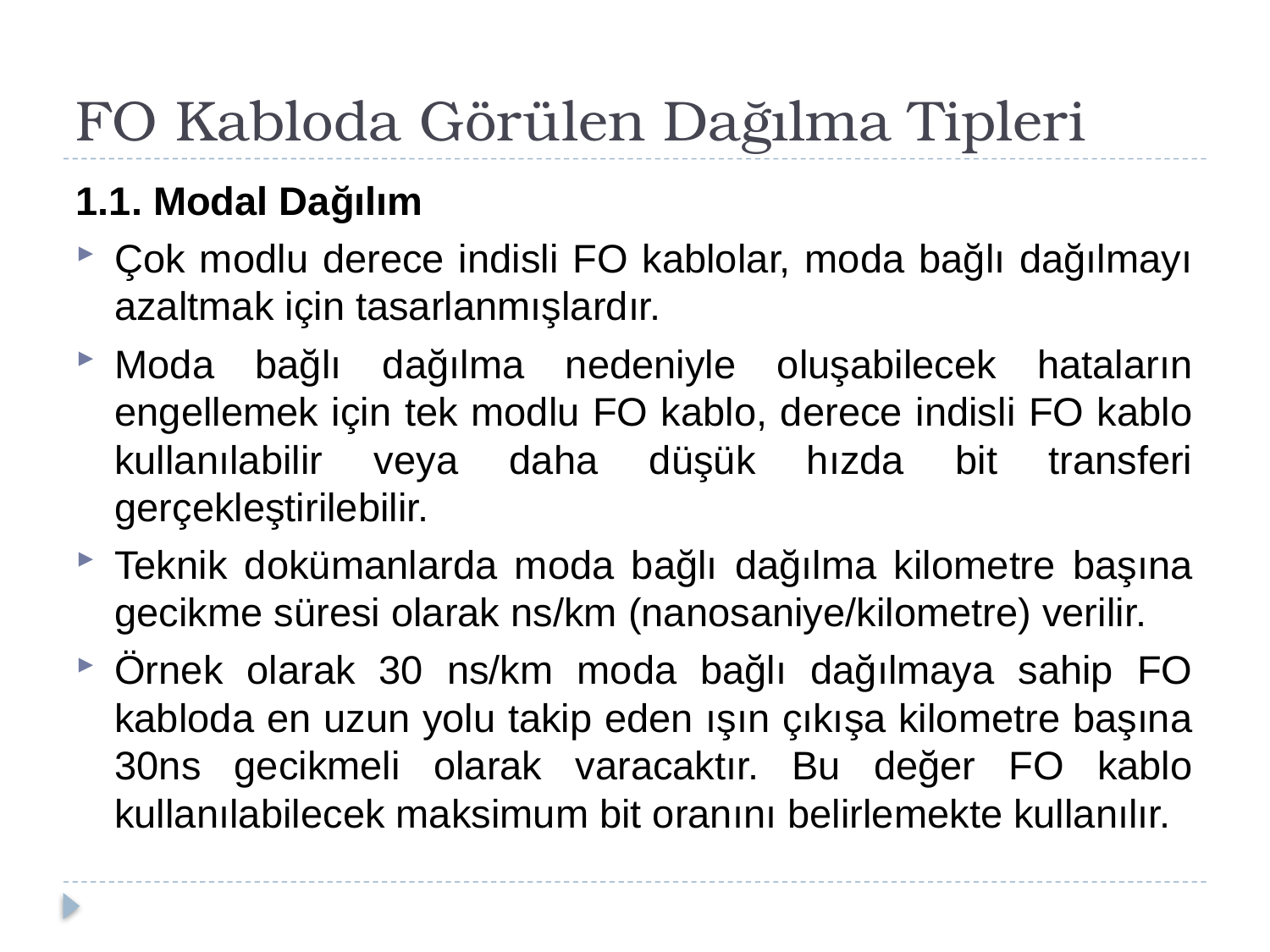

# FO Kabloda Görülen Dağılma Tipleri
1.1. Modal Dağılım
Çok modlu derece indisli FO kablolar, moda bağlı dağılmayı azaltmak için tasarlanmışlardır.
Moda bağlı dağılma nedeniyle oluşabilecek hataların engellemek için tek modlu FO kablo, derece indisli FO kablo kullanılabilir veya daha düşük hızda bit transferi gerçekleştirilebilir.
Teknik dokümanlarda moda bağlı dağılma kilometre başına gecikme süresi olarak ns/km (nanosaniye/kilometre) verilir.
Örnek olarak 30 ns/km moda bağlı dağılmaya sahip FO kabloda en uzun yolu takip eden ışın çıkışa kilometre başına 30ns gecikmeli olarak varacaktır. Bu değer FO kablo kullanılabilecek maksimum bit oranını belirlemekte kullanılır.